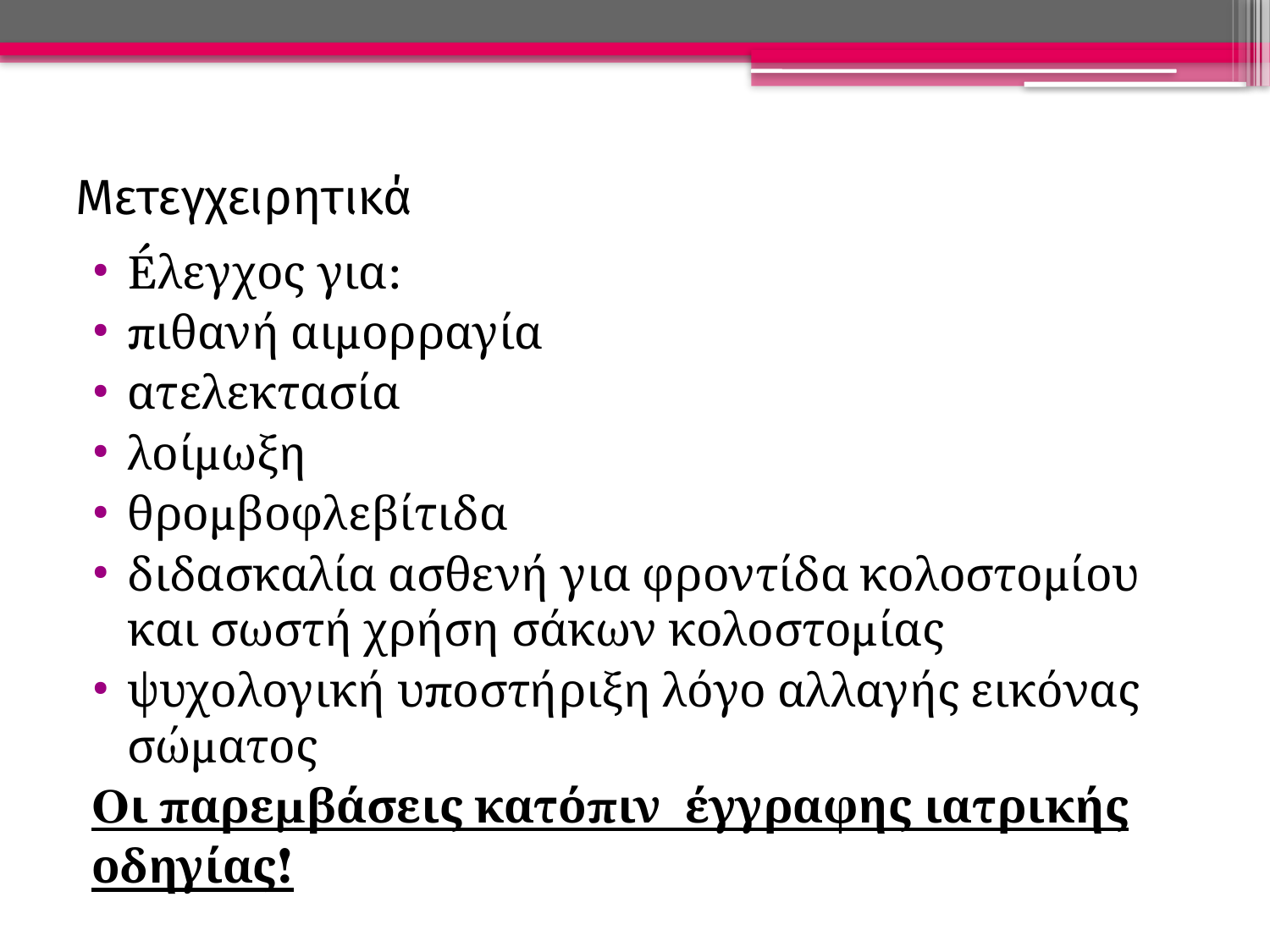

# Μετεγχειρητικά
Έλεγχος για:
πιθανή αιμορραγία
ατελεκτασία
λοίμωξη
θρομβοφλεβίτιδα
διδασκαλία ασθενή για φροντίδα κολοστομίου και σωστή χρήση σάκων κολοστομίας
ψυχολογική υποστήριξη λόγο αλλαγής εικόνας σώματος
Οι παρεμβάσεις κατόπιν  έγγραφης ιατρικής
οδηγίας!